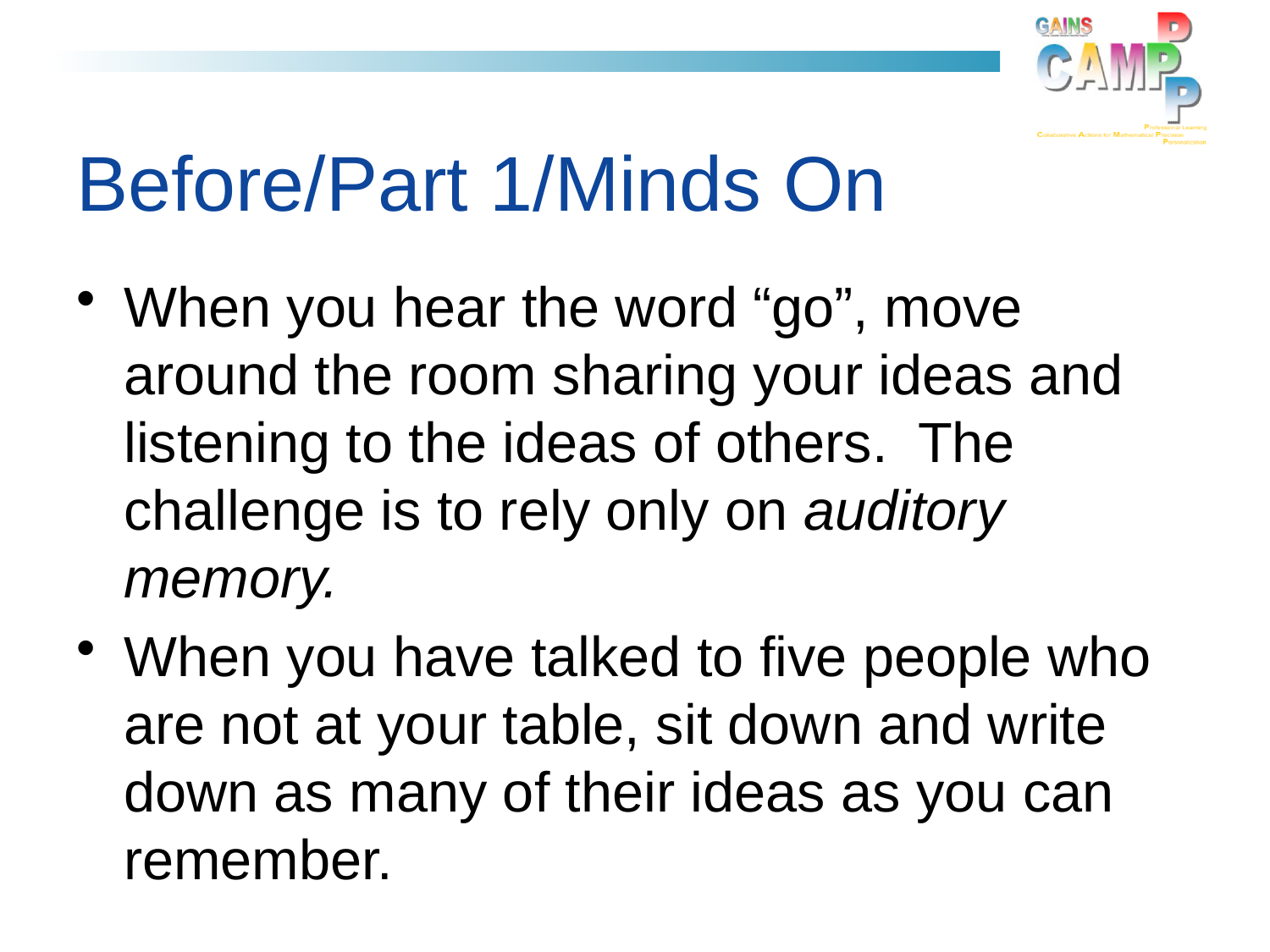

# Before/Part 1/Minds On
When you hear the word “go”, move around the room sharing your ideas and listening to the ideas of others.  The challenge is to rely only on auditory memory.
When you have talked to five people who are not at your table, sit down and write down as many of their ideas as you can remember.